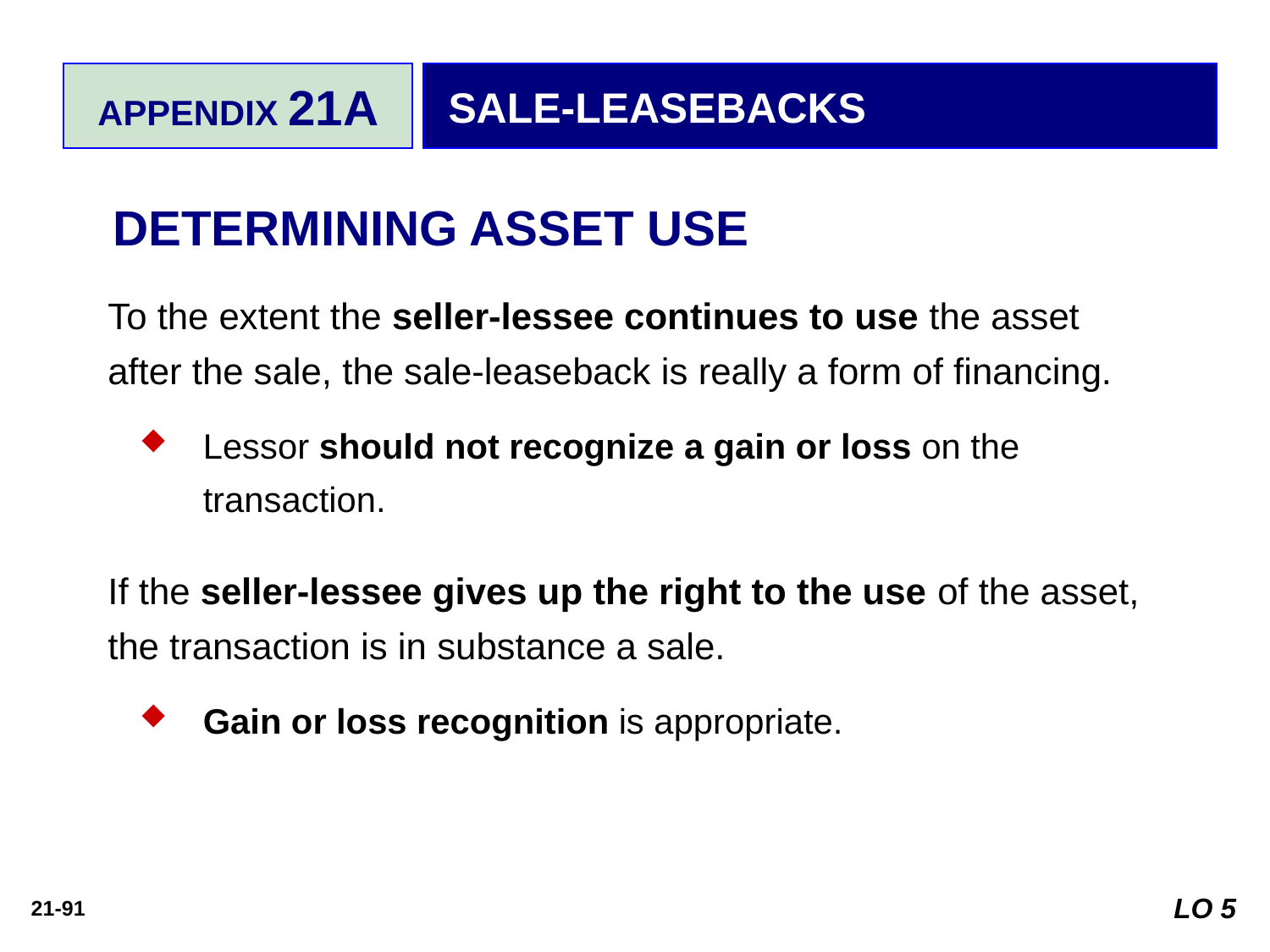

APPENDIX 21A
SALE-LEASEBACKS
DETERMINING ASSET USE
To the extent the seller-lessee continues to use the asset after the sale, the sale-leaseback is really a form of financing.
Lessor should not recognize a gain or loss on the transaction.
If the seller-lessee gives up the right to the use of the asset, the transaction is in substance a sale.
Gain or loss recognition is appropriate.
LO 5